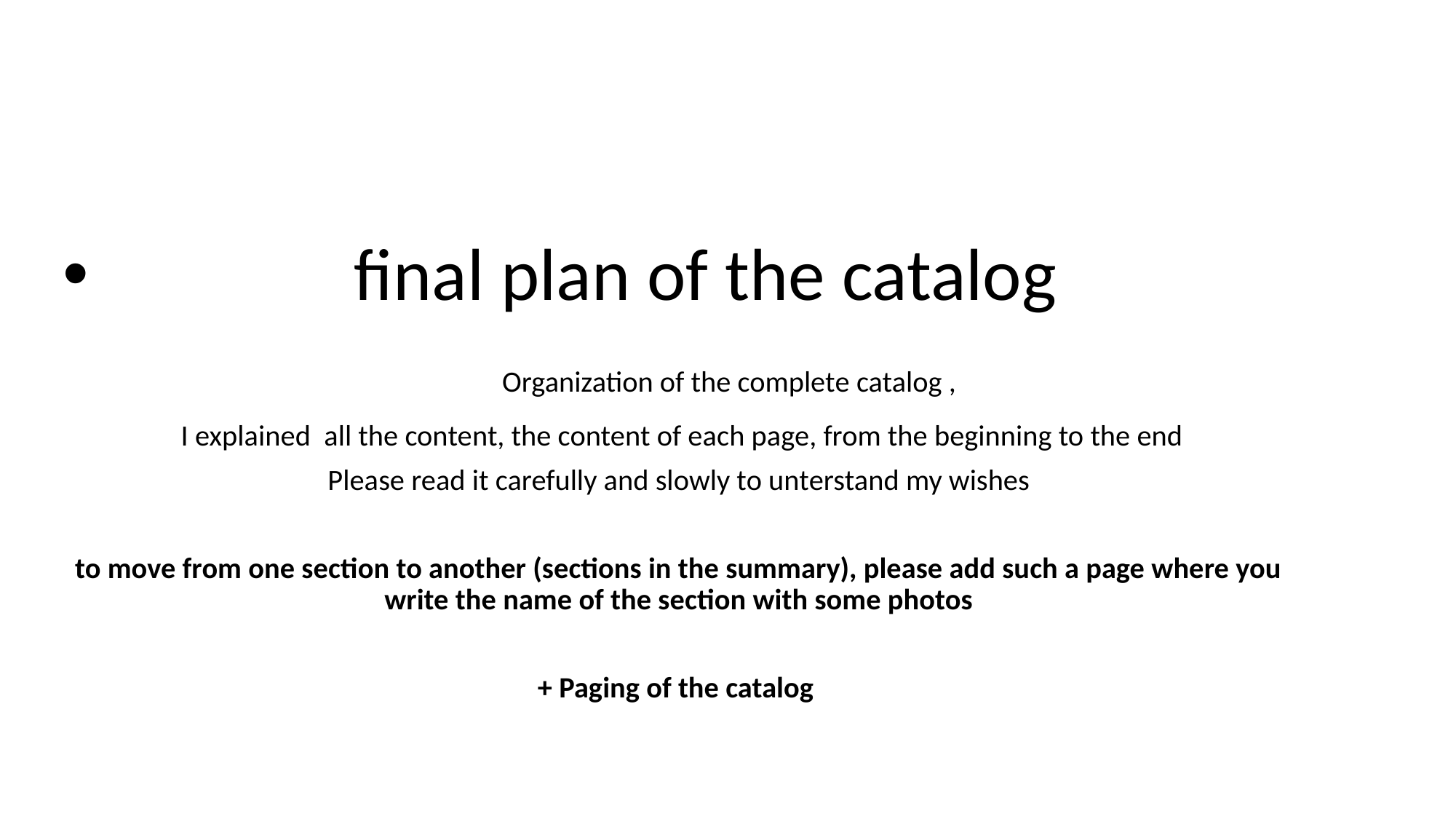

final plan of the catalog
      Organization of the complete catalog ,
 I explained  all the content, the content of each page, from the beginning to the end
Please read it carefully and slowly to unterstand my wishes

to move from one section to another (sections in the summary), please add such a page where you write the name of the section with some photos

+ Paging of the catalog